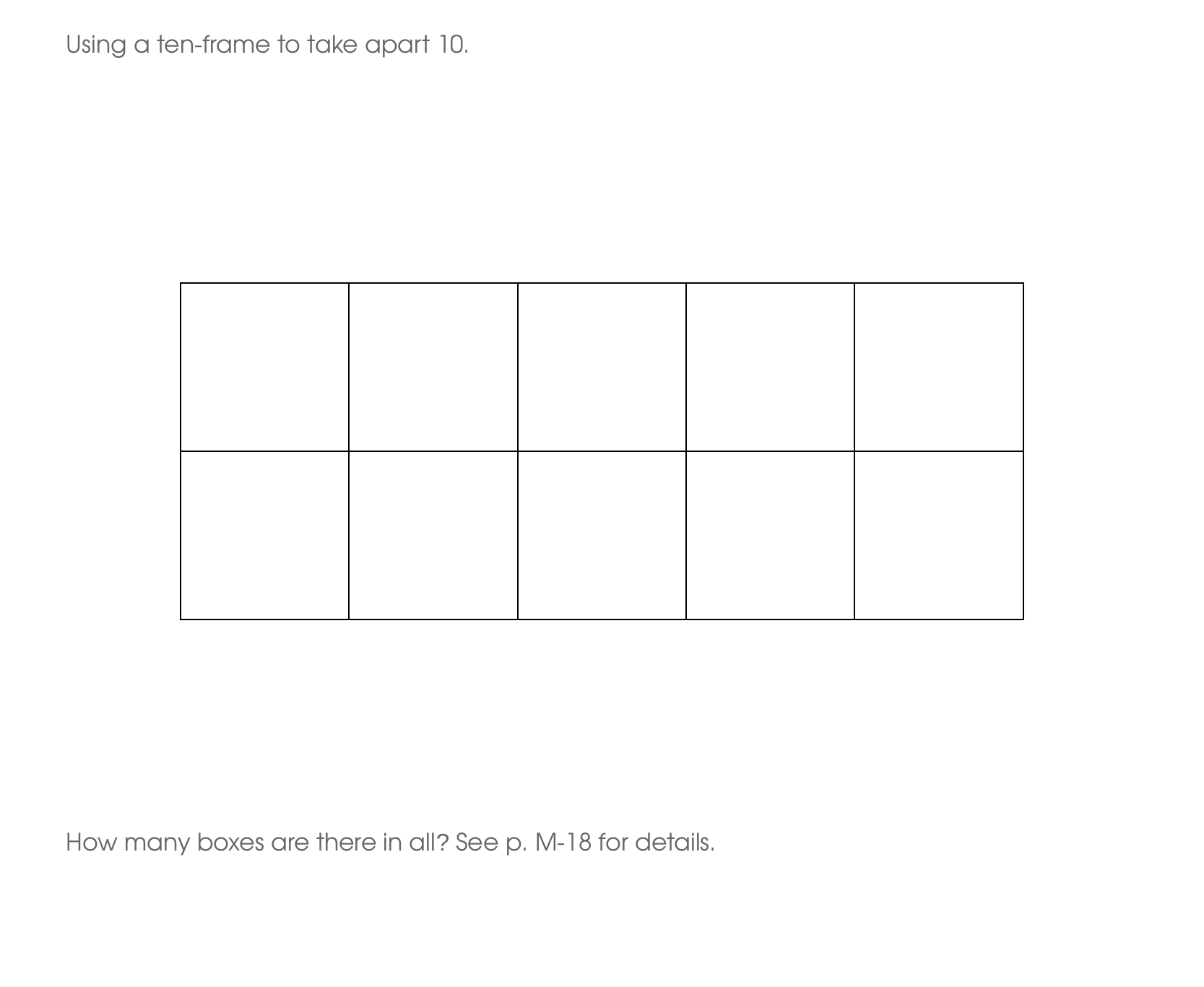

Using a ten-frame to take apart 10.
|  |  |  |  |  |
| --- | --- | --- | --- | --- |
|  |  |  |  |  |
How many boxes are there in all? See p. M-18 for details.